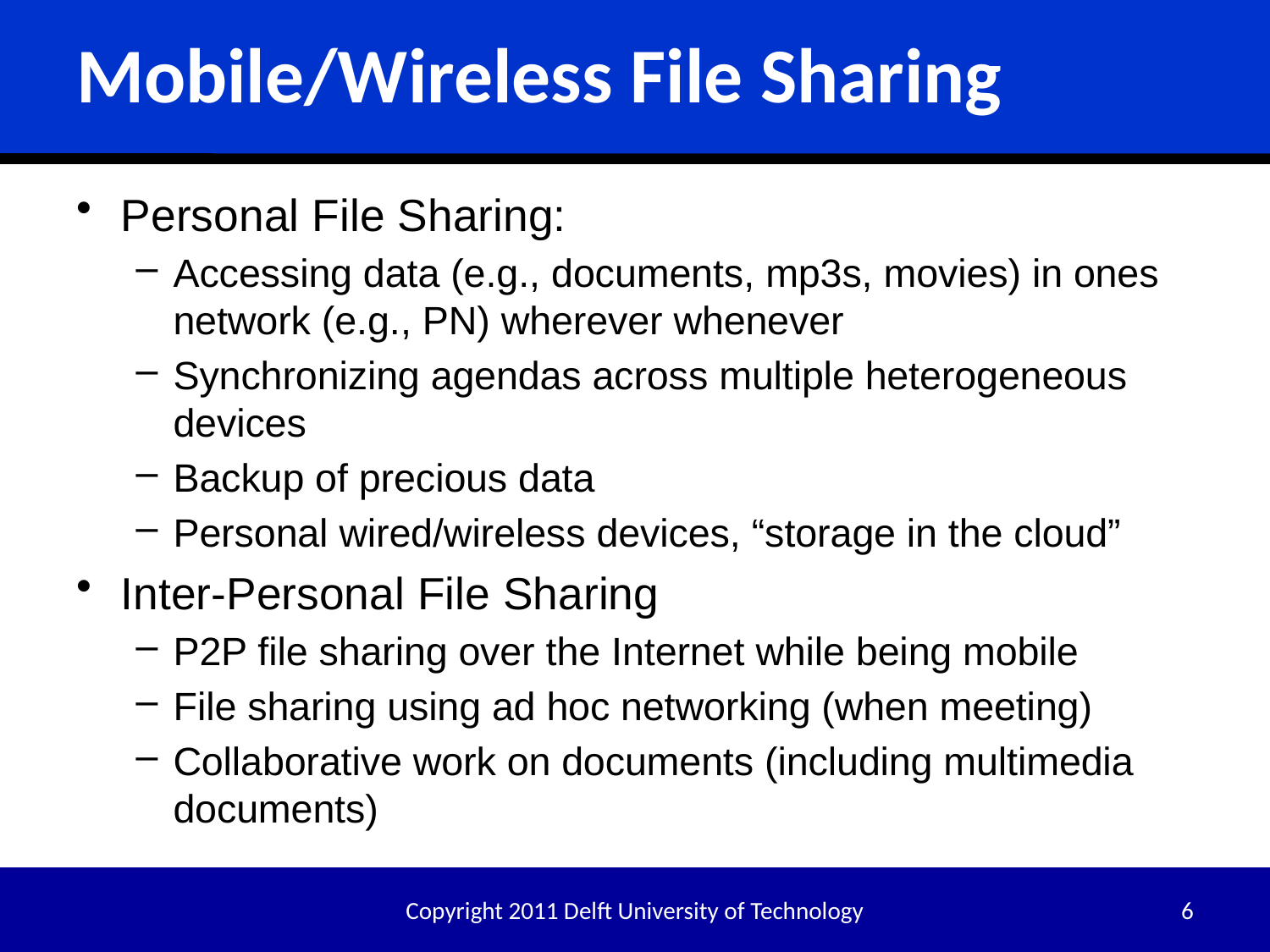

# Mobile/Wireless File Sharing
Personal File Sharing:
Accessing data (e.g., documents, mp3s, movies) in ones network (e.g., PN) wherever whenever
Synchronizing agendas across multiple heterogeneous devices
Backup of precious data
Personal wired/wireless devices, “storage in the cloud”
Inter-Personal File Sharing
P2P file sharing over the Internet while being mobile
File sharing using ad hoc networking (when meeting)
Collaborative work on documents (including multimedia documents)

Copyright 2011 Delft University of Technology
6